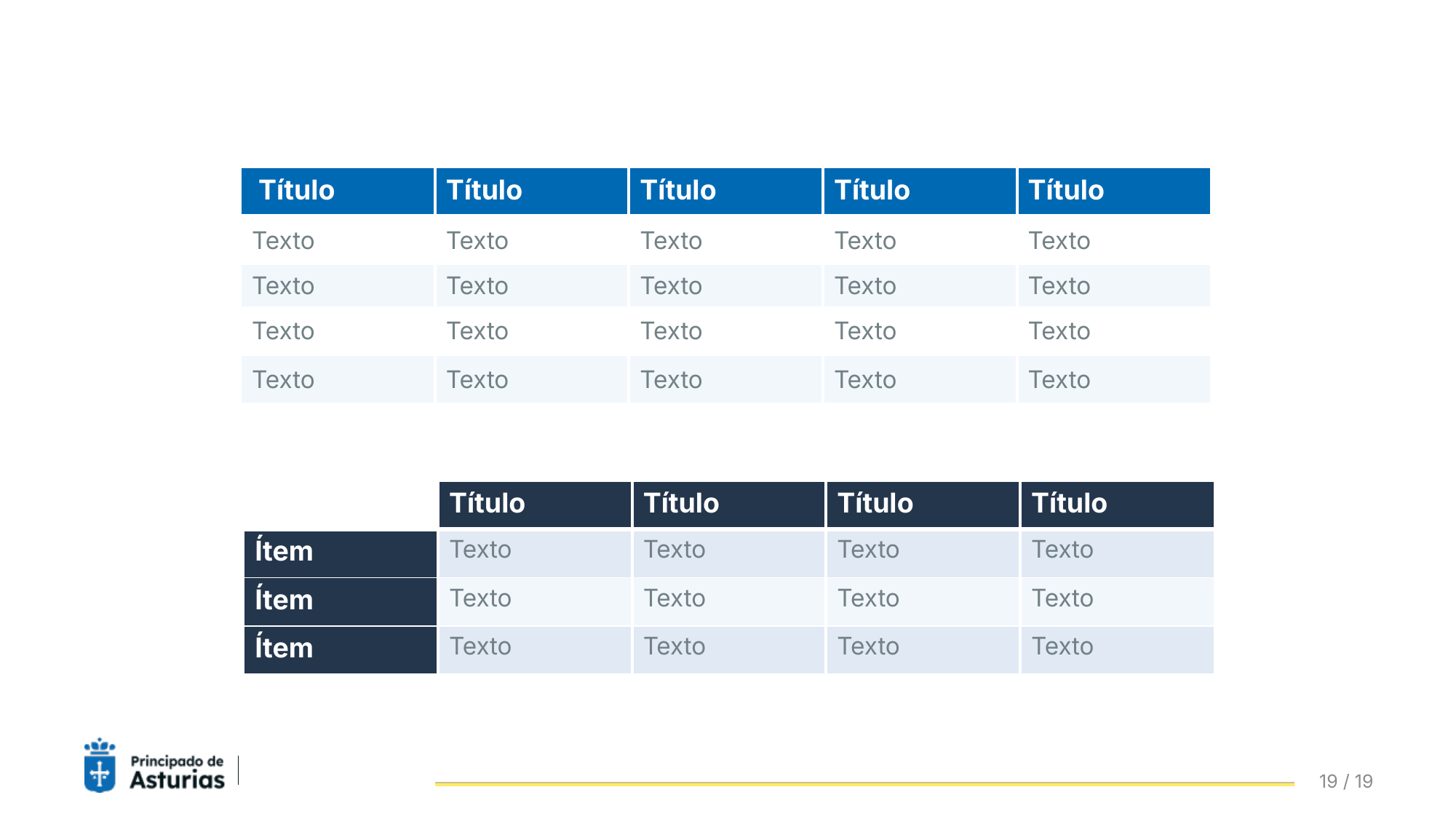

| Título | Título | Título | Título | Título |
| --- | --- | --- | --- | --- |
| Texto | Texto | Texto | Texto | Texto |
| Texto | Texto | Texto | Texto | Texto |
| Texto | Texto | Texto | Texto | Texto |
| Texto | Texto | Texto | Texto | Texto |
|  | Título | Título | Título | Título |
| --- | --- | --- | --- | --- |
| Ítem | Texto | Texto | Texto | Texto |
| Ítem | Texto | Texto | Texto | Texto |
| Ítem | Texto | Texto | Texto | Texto |